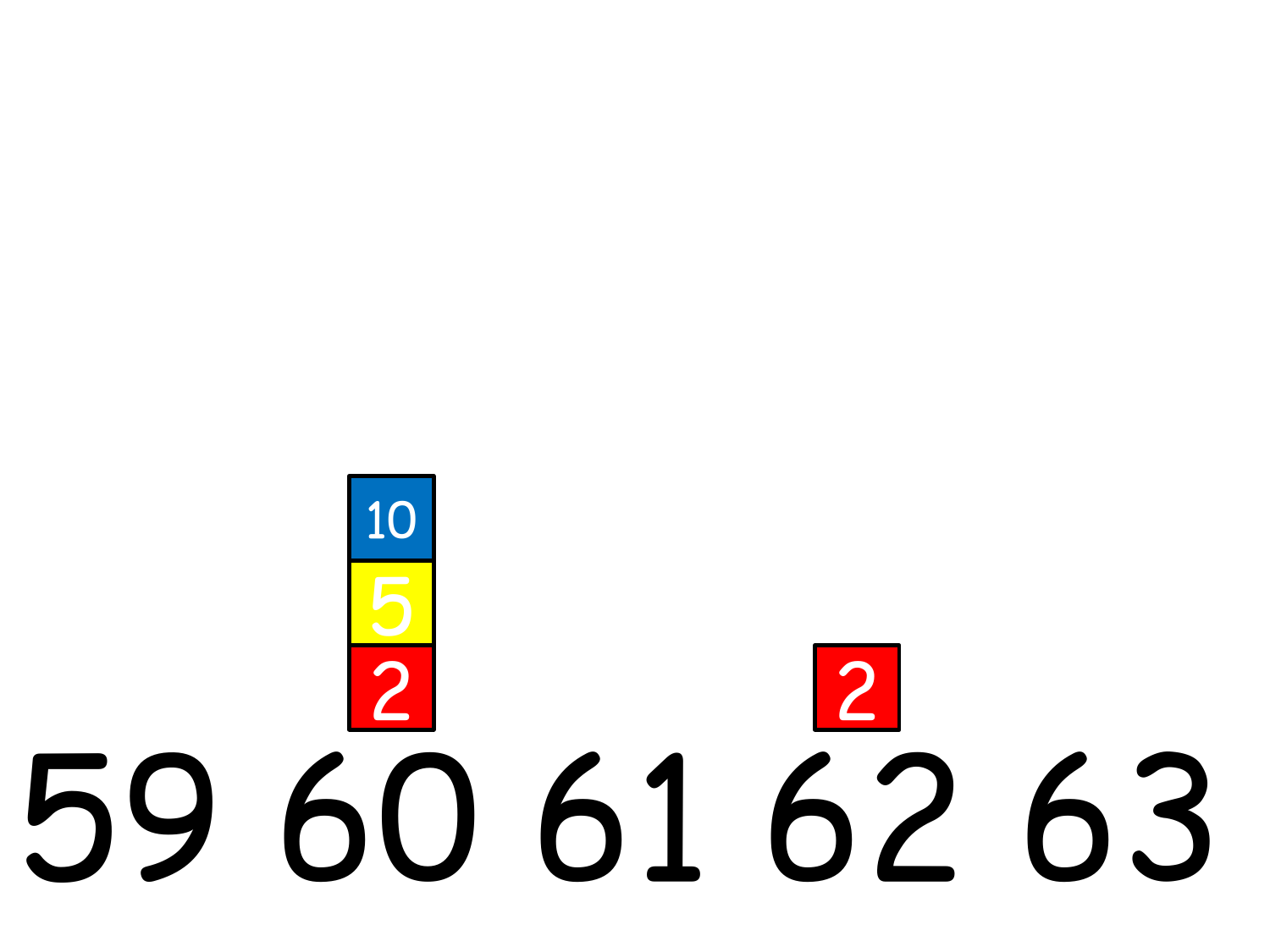

10
5
2
2
 59 60 61 62 63